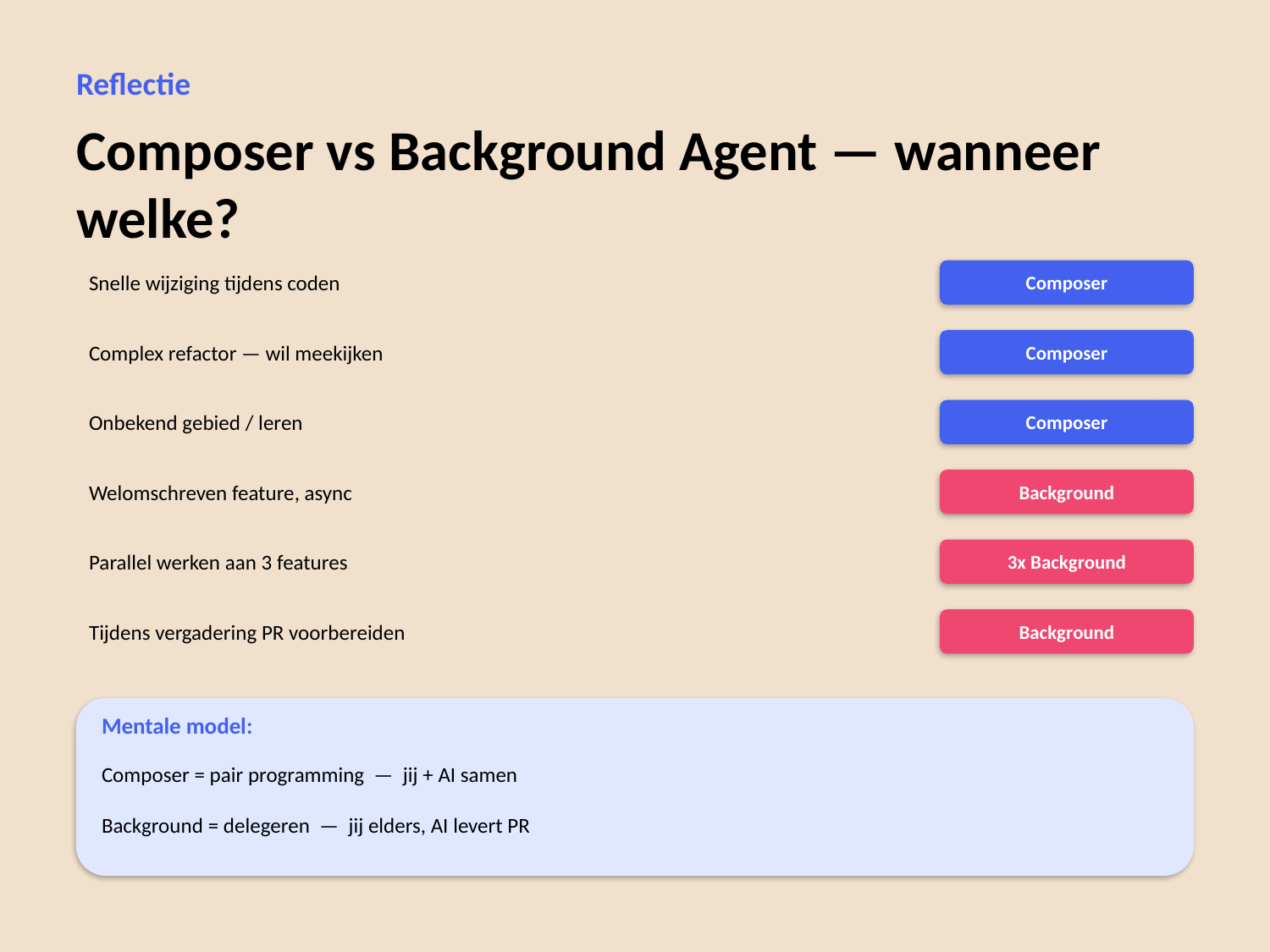

Reflectie
Composer vs Background Agent — wanneer welke?
Snelle wijziging tijdens coden

Composer
Complex refactor — wil meekijken

Composer
Onbekend gebied / leren

Composer
Welomschreven feature, async

Background
Parallel werken aan 3 features

3x Background
Tijdens vergadering PR voorbereiden

Background

Mentale model:
Composer = pair programming  —  jij + AI samen
Background = delegeren  —  jij elders, AI levert PR